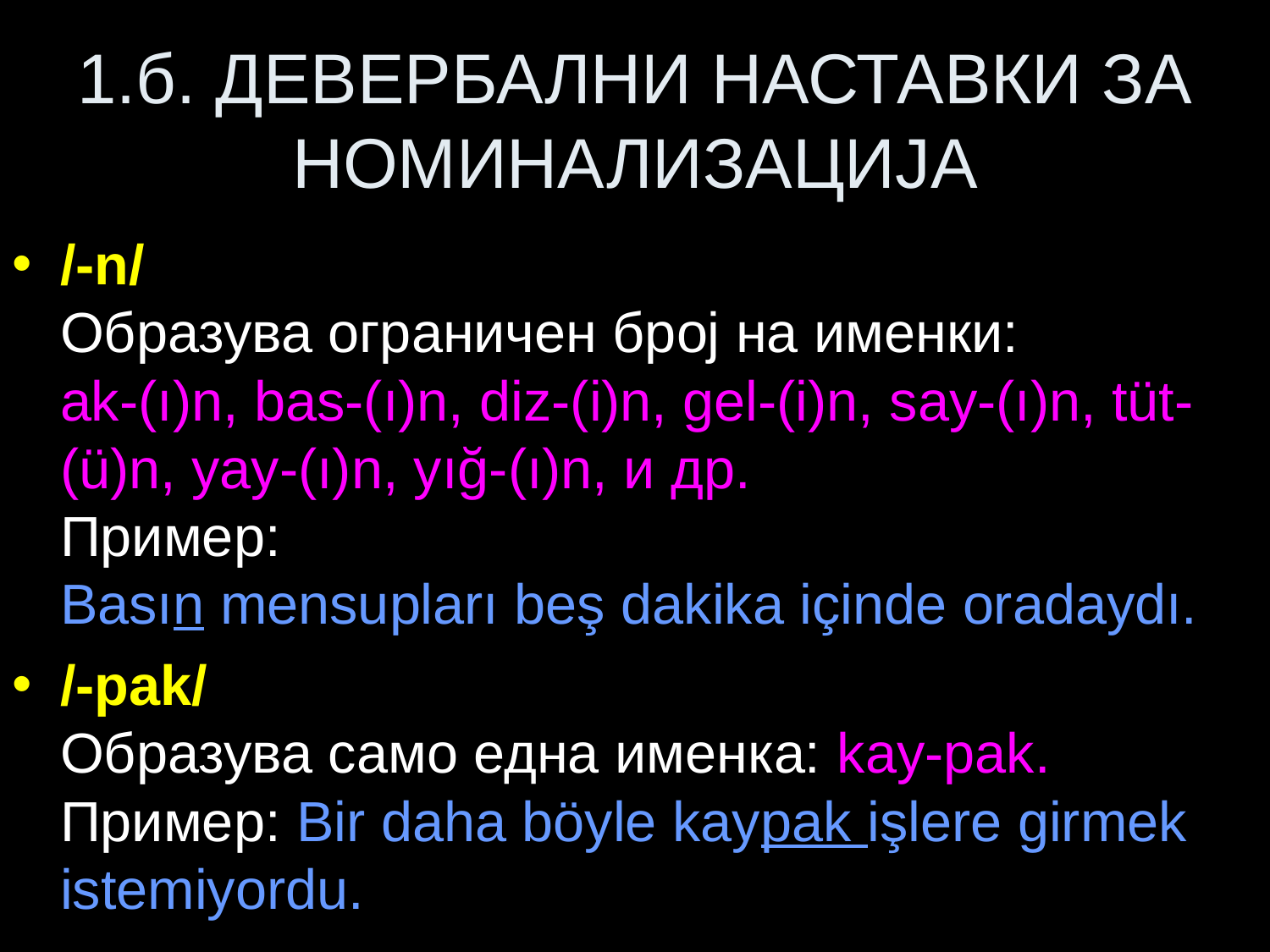

# 1.б. ДЕВЕРБАЛНИ НАСТАВКИ ЗА НОМИНАЛИЗАЦИЈА
/-n/
Образува ограничен број на именки:
ak-(ı)n, bas-(ı)n, diz-(i)n, gel-(i)n, say-(ı)n, tüt-(ü)n, yay-(ı)n, yığ-(ı)n, и др.
Пример:
Basın mensupları beş dakika içinde oradaydı.
/-pak/
Образува само една именка: kay-pak.
Пример: Bir daha böyle kaypak işlere girmek istemiyordu.